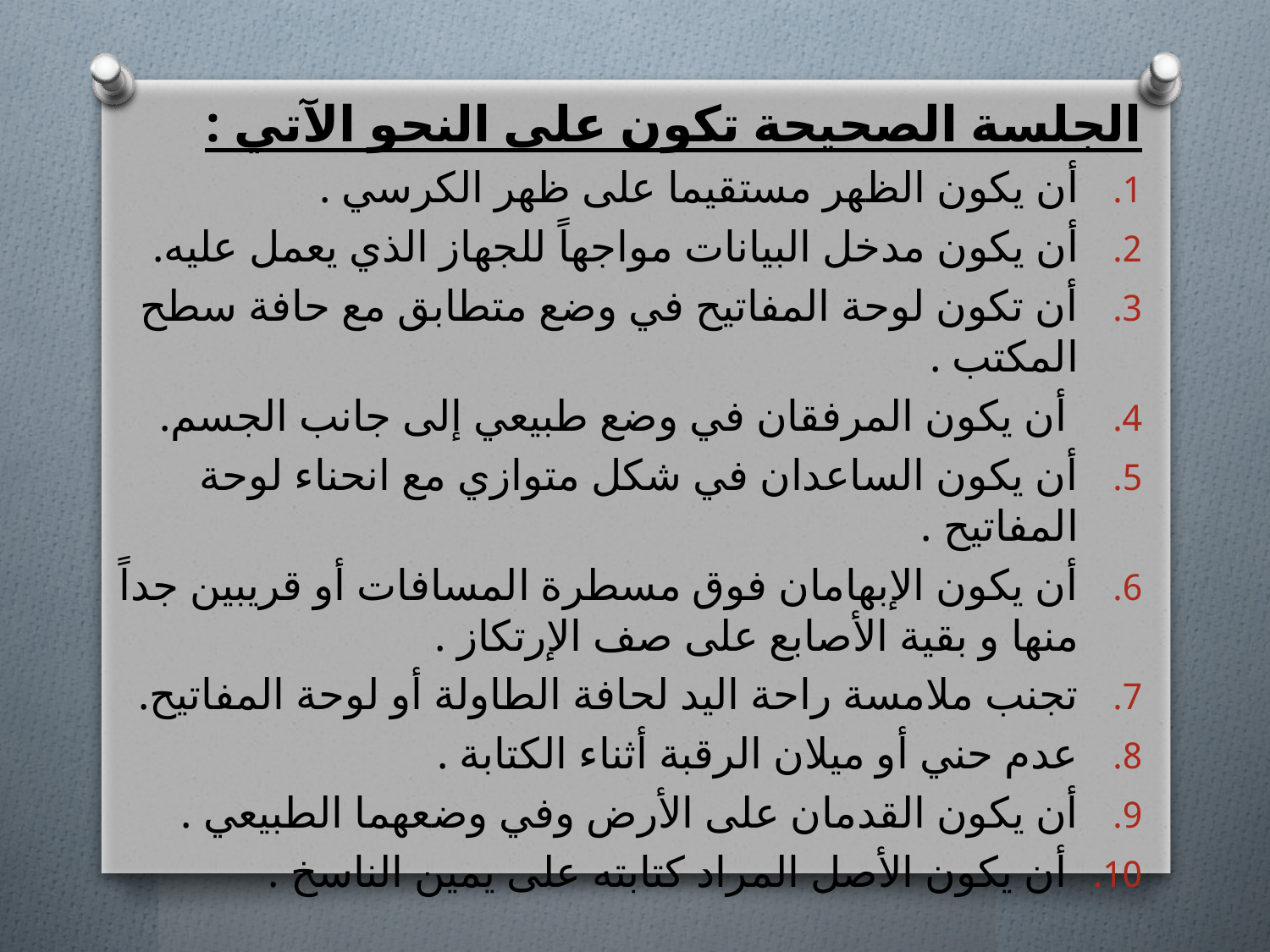

الجلسة الصحيحة تكون على النحو الآتي :
أن يكون الظهر مستقيما على ظهر الكرسي .
أن يكون مدخل البيانات مواجهاً للجهاز الذي يعمل عليه.
أن تكون لوحة المفاتيح في وضع متطابق مع حافة سطح المكتب .
 أن يكون المرفقان في وضع طبيعي إلى جانب الجسم.
أن يكون الساعدان في شكل متوازي مع انحناء لوحة المفاتيح .
أن يكون الإبهامان فوق مسطرة المسافات أو قريبين جداً منها و بقية الأصابع على صف الإرتكاز .
تجنب ملامسة راحة اليد لحافة الطاولة أو لوحة المفاتيح.
عدم حني أو ميلان الرقبة أثناء الكتابة .
أن يكون القدمان على الأرض وفي وضعهما الطبيعي .
 أن يكون الأصل المراد كتابته على يمين الناسخ .